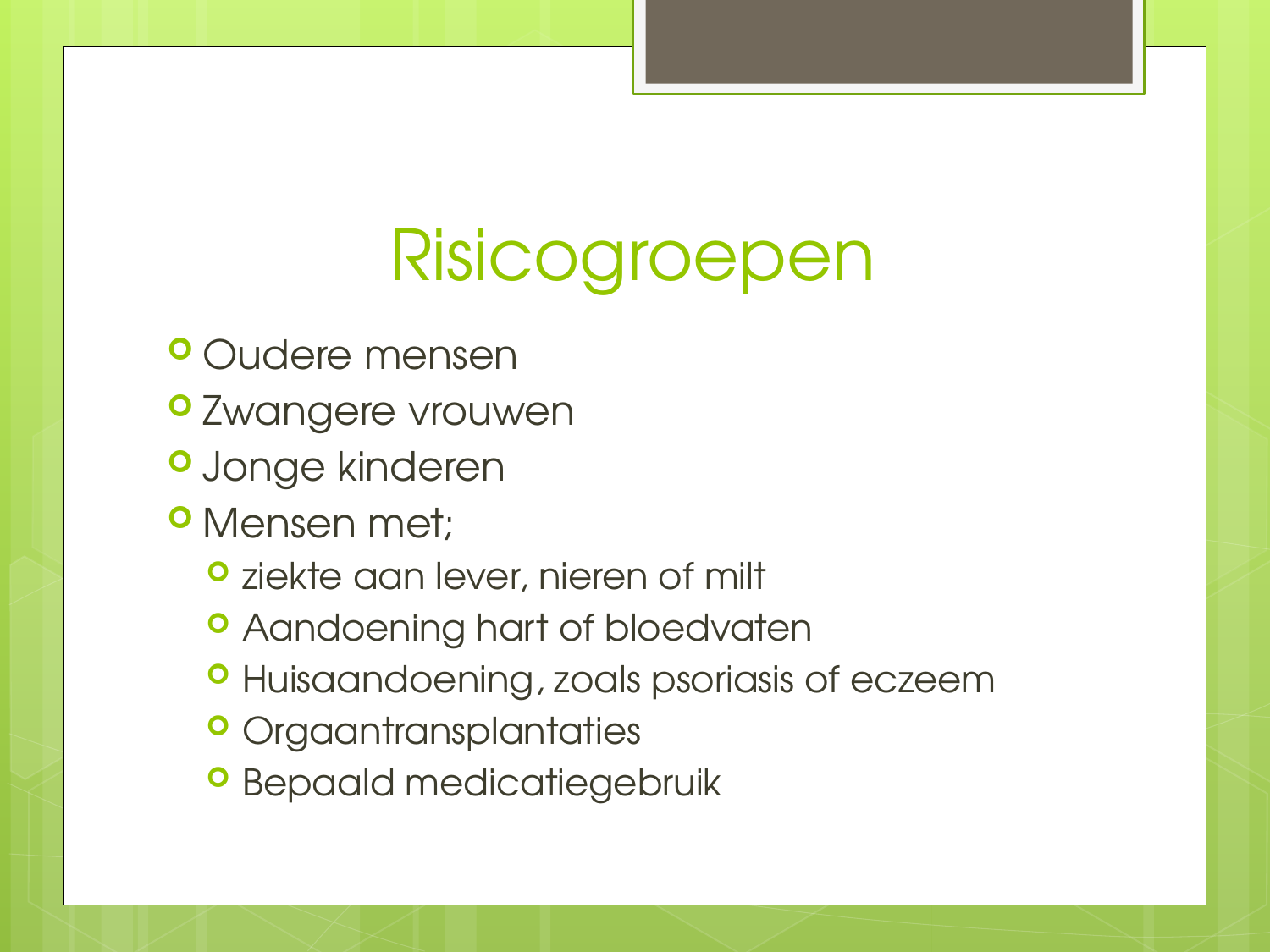

# Risicogroepen
Oudere mensen
Zwangere vrouwen
Jonge kinderen
Mensen met;
ziekte aan lever, nieren of milt
Aandoening hart of bloedvaten
Huisaandoening, zoals psoriasis of eczeem
Orgaantransplantaties
Bepaald medicatiegebruik